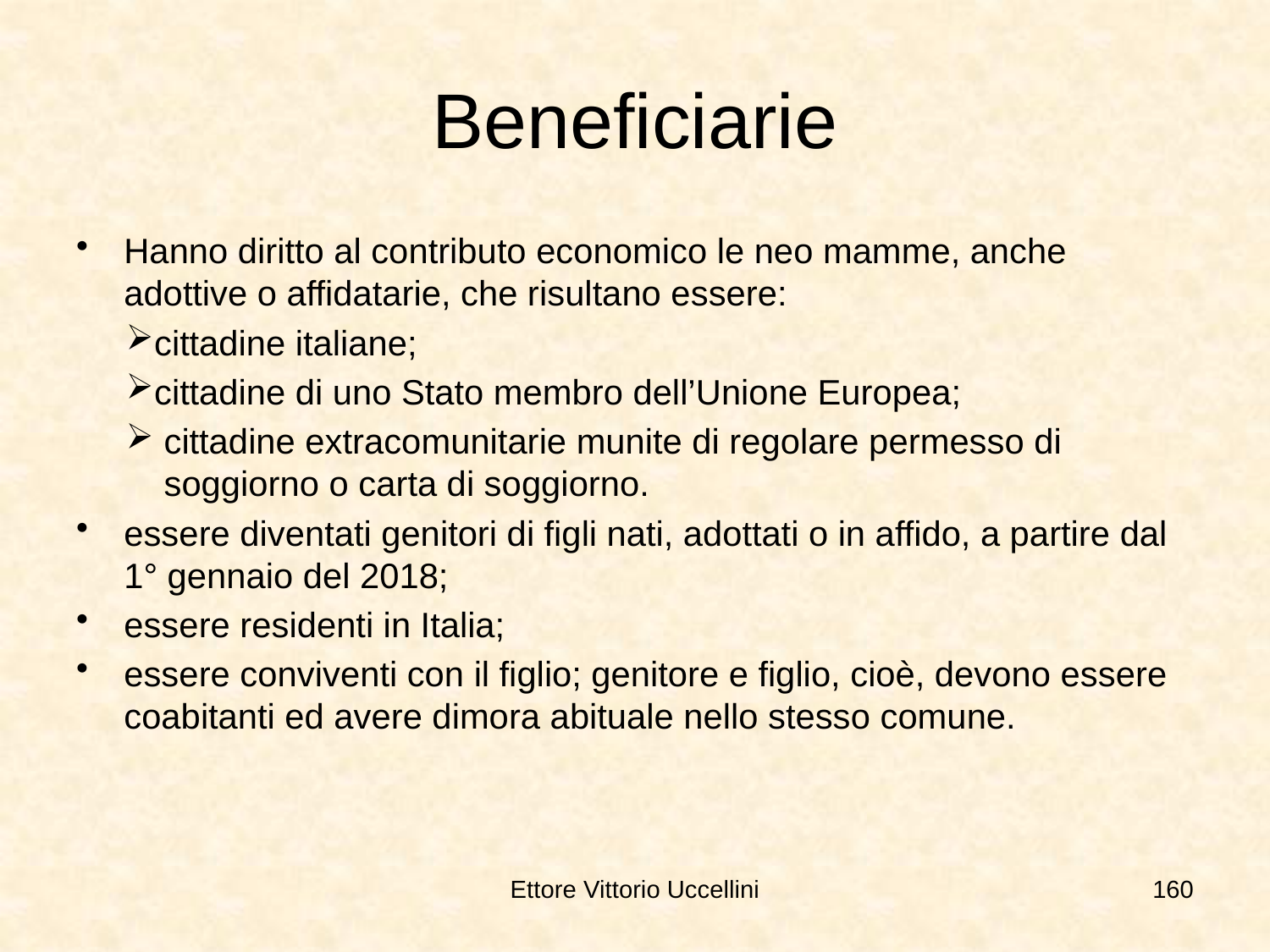

# Beneficiarie
Hanno diritto al contributo economico le neo mamme, anche adottive o affidatarie, che risultano essere:
cittadine italiane;
cittadine di uno Stato membro dell’Unione Europea;
cittadine extracomunitarie munite di regolare permesso di soggiorno o carta di soggiorno.
essere diventati genitori di figli nati, adottati o in affido, a partire dal 1° gennaio del 2018;
essere residenti in Italia;
essere conviventi con il figlio; genitore e figlio, cioè, devono essere coabitanti ed avere dimora abituale nello stesso comune.

Ettore Vittorio Uccellini
160